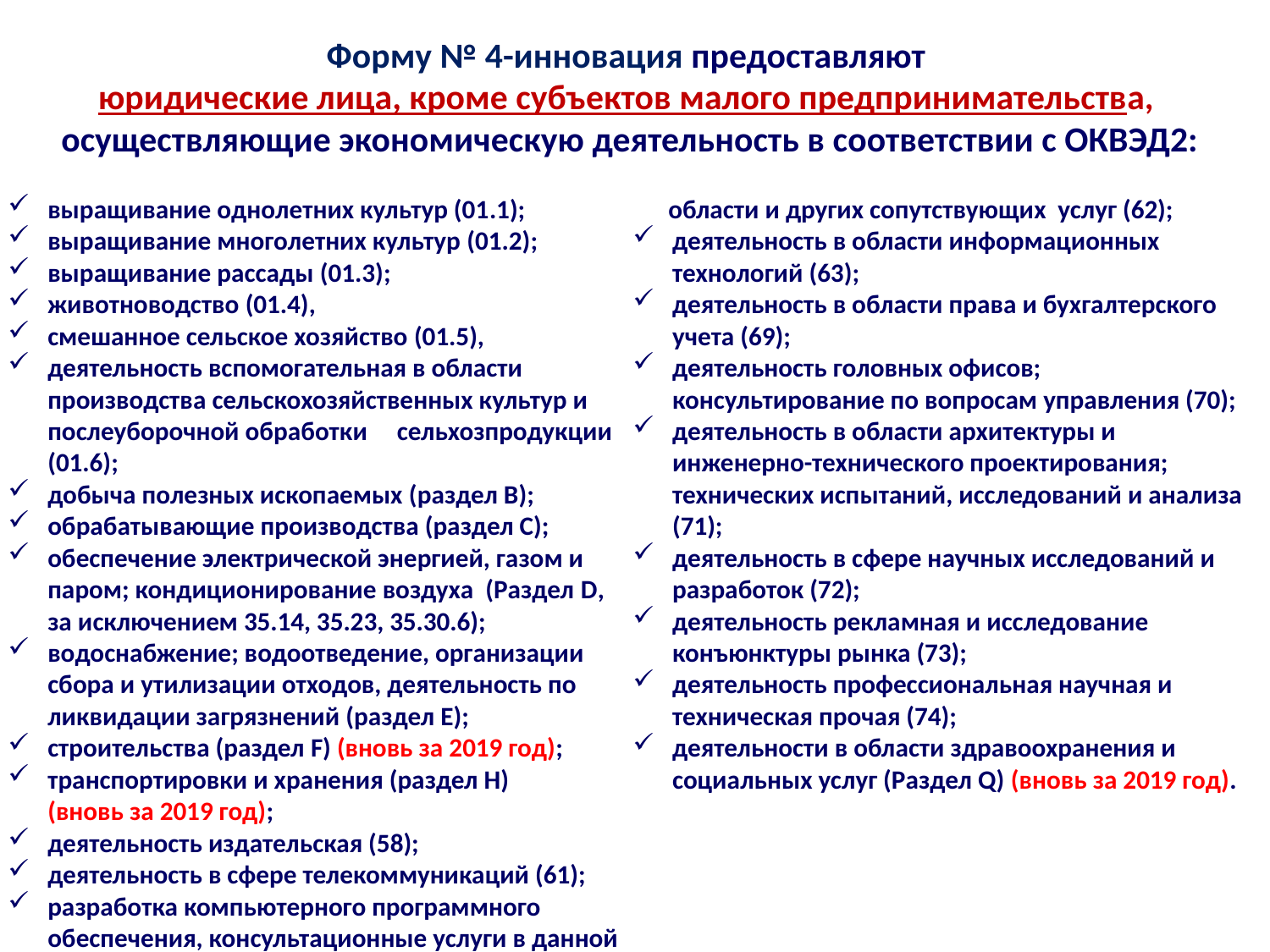

Форму № 4-инновация предоставляют
юридические лица, кроме субъектов малого предпринимательства,
осуществляющие экономическую деятельность в соответствии с ОКВЭД2:
выращивание однолетних культур (01.1);
выращивание многолетних культур (01.2);
выращивание рассады (01.3);
животноводство (01.4),
смешанное сельское хозяйство (01.5),
деятельность вспомогательная в области производства сельскохозяйственных культур и послеуборочной обработки     сельхозпродукции (01.6);
добыча полезных ископаемых (раздел В);
обрабатывающие производства (раздел С);
обеспечение электрической энергией, газом и паром; кондиционирование воздуха  (Раздел D, за исключением 35.14, 35.23, 35.30.6);
водоснабжение; водоотведение, организации сбора и утилизации отходов, деятельность по ликвидации загрязнений (раздел Е);
строительства (раздел F) (вновь за 2019 год);
транспортировки и хранения (раздел Н)
(вновь за 2019 год);
деятельность издательская (58);
деятельность в сфере телекоммуникаций (61);
разработка компьютерного программного обеспечения, консультационные услуги в данной
      области и других сопутствующих  услуг (62);
деятельность в области информационных технологий (63);
деятельность в области права и бухгалтерского учета (69);
деятельность головных офисов; консультирование по вопросам управления (70);
деятельность в области архитектуры и инженерно-технического проектирования; технических испытаний, исследований и анализа (71);
деятельность в сфере научных исследований и разработок (72);
деятельность рекламная и исследование конъюнктуры рынка (73);
деятельность профессиональная научная и техническая прочая (74);
деятельности в области здравоохранения и социальных услуг (Раздел Q) (вновь за 2019 год).